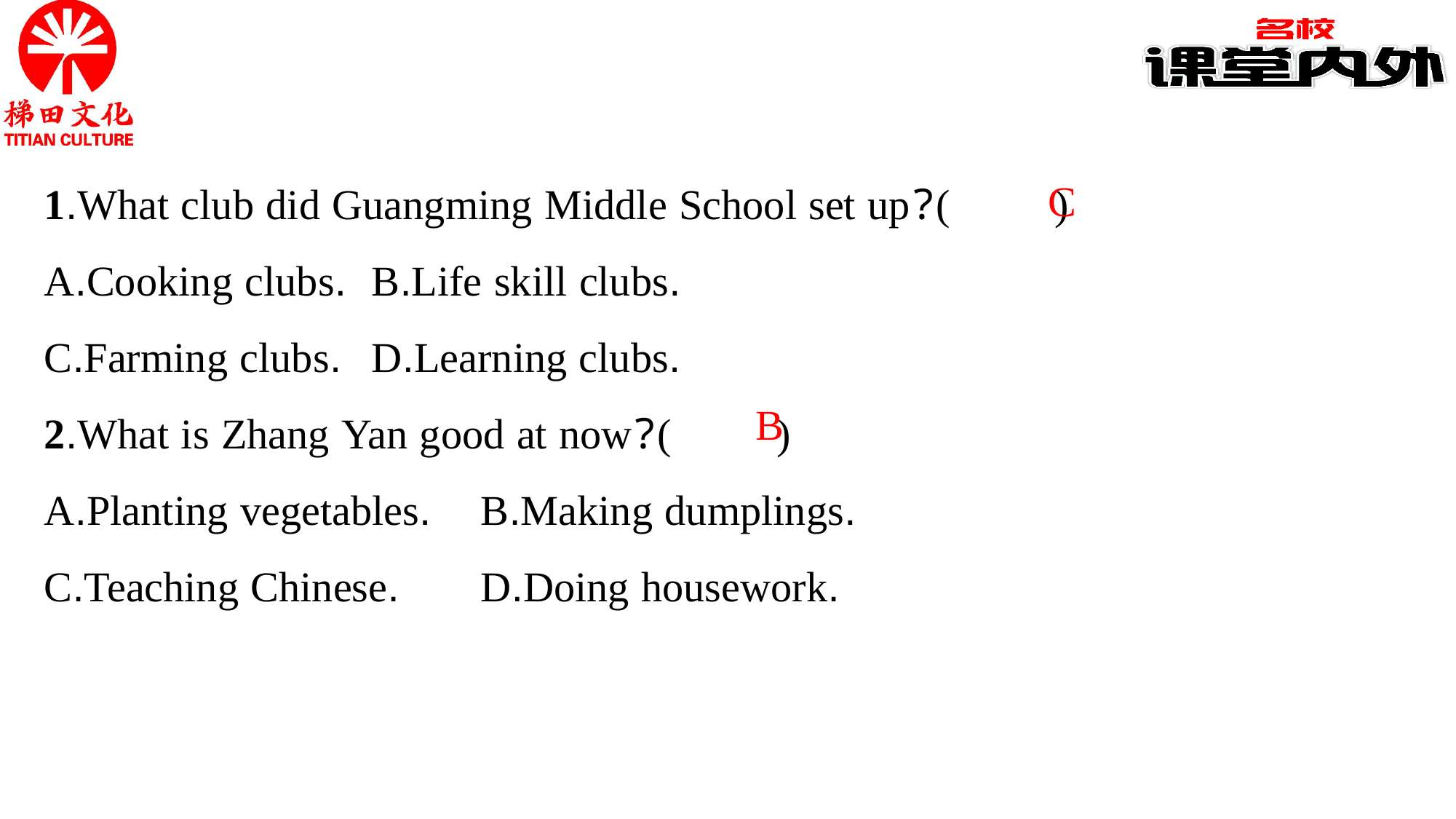

1.What club did Guangming Middle School set up?(　　)
A.Cooking clubs.	B.Life skill clubs.
C.Farming clubs.	D.Learning clubs.
2.What is Zhang Yan good at now?(　　)
A.Planting vegetables.	B.Making dumplings.
C.Teaching Chinese.	D.Doing housework.
C
B